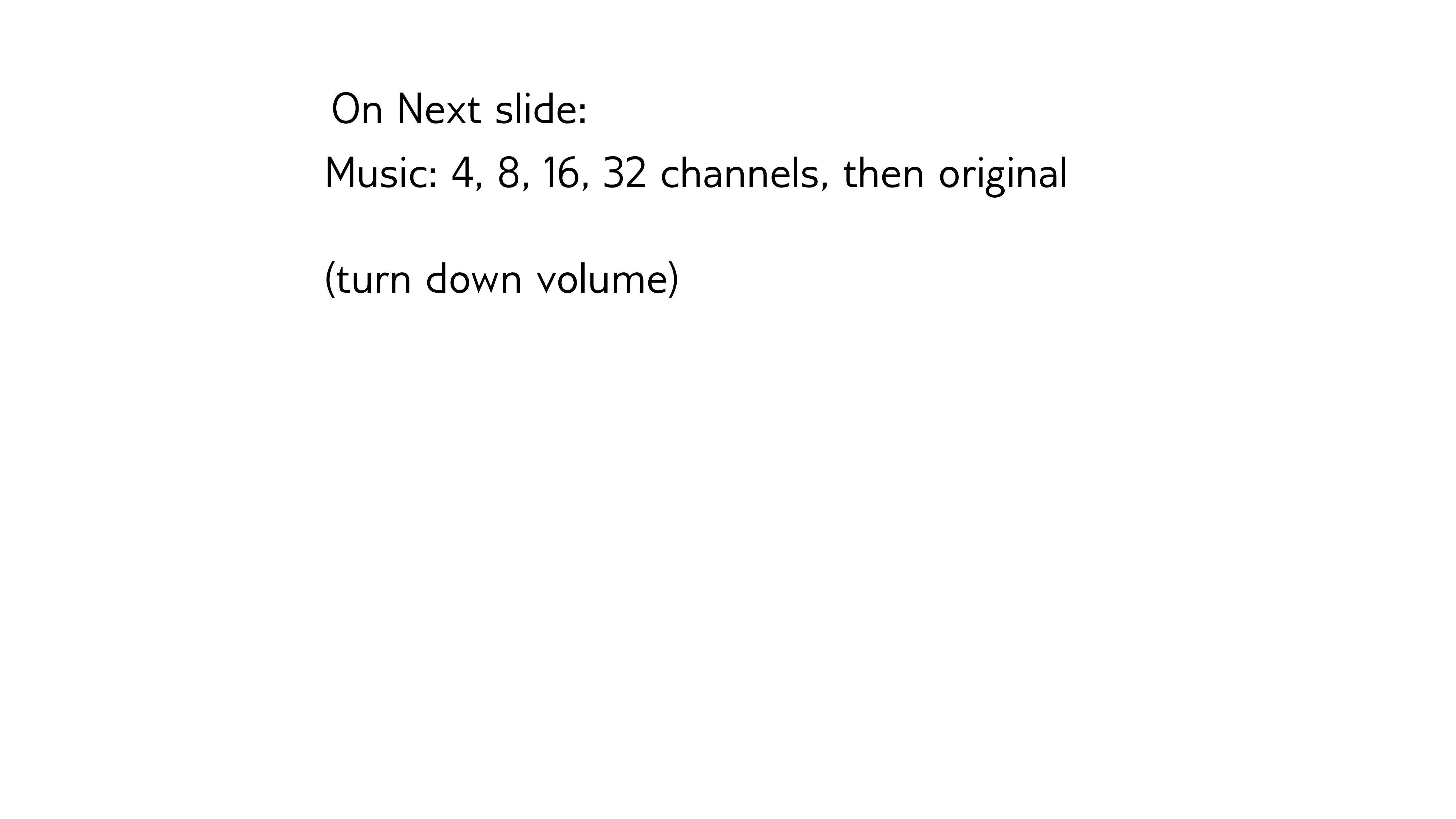

On Next slide:
Music: 4, 8, 16, 32 channels, then original

(turn down volume)